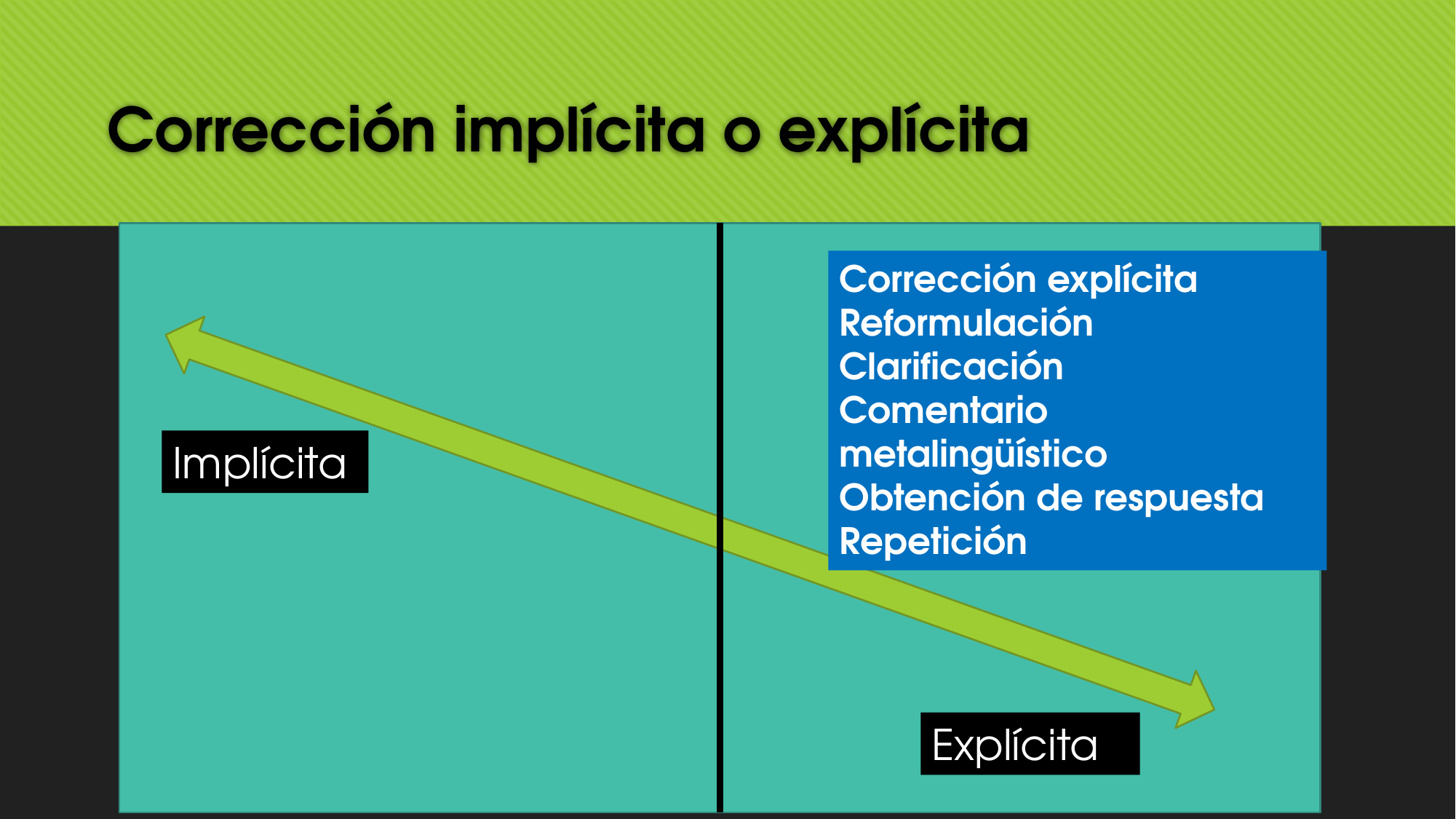

# Corrección implícita o explícita

Corrección explícita
Reformulación
Clarificación
Comentario metalingüístico
Obtención de respuesta
Repetición

Implícita
Explícita